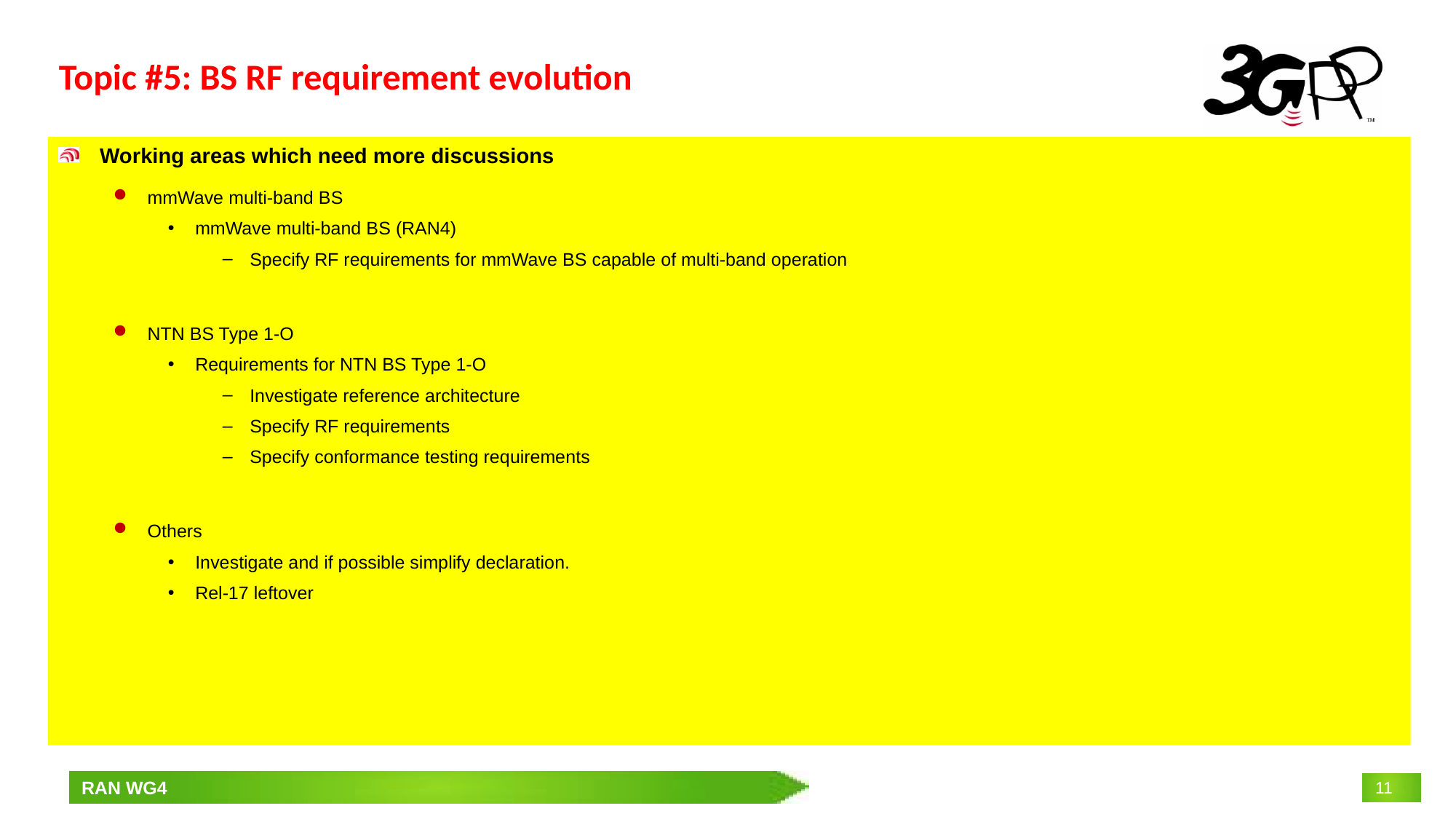

# Topic #5: BS RF requirement evolution
Working areas which need more discussions
mmWave multi-band BS
mmWave multi-band BS (RAN4)
Specify RF requirements for mmWave BS capable of multi-band operation

NTN BS Type 1-O
Requirements for NTN BS Type 1-O
Investigate reference architecture
Specify RF requirements
Specify conformance testing requirements

Others
Investigate and if possible simplify declaration.
Rel-17 leftover